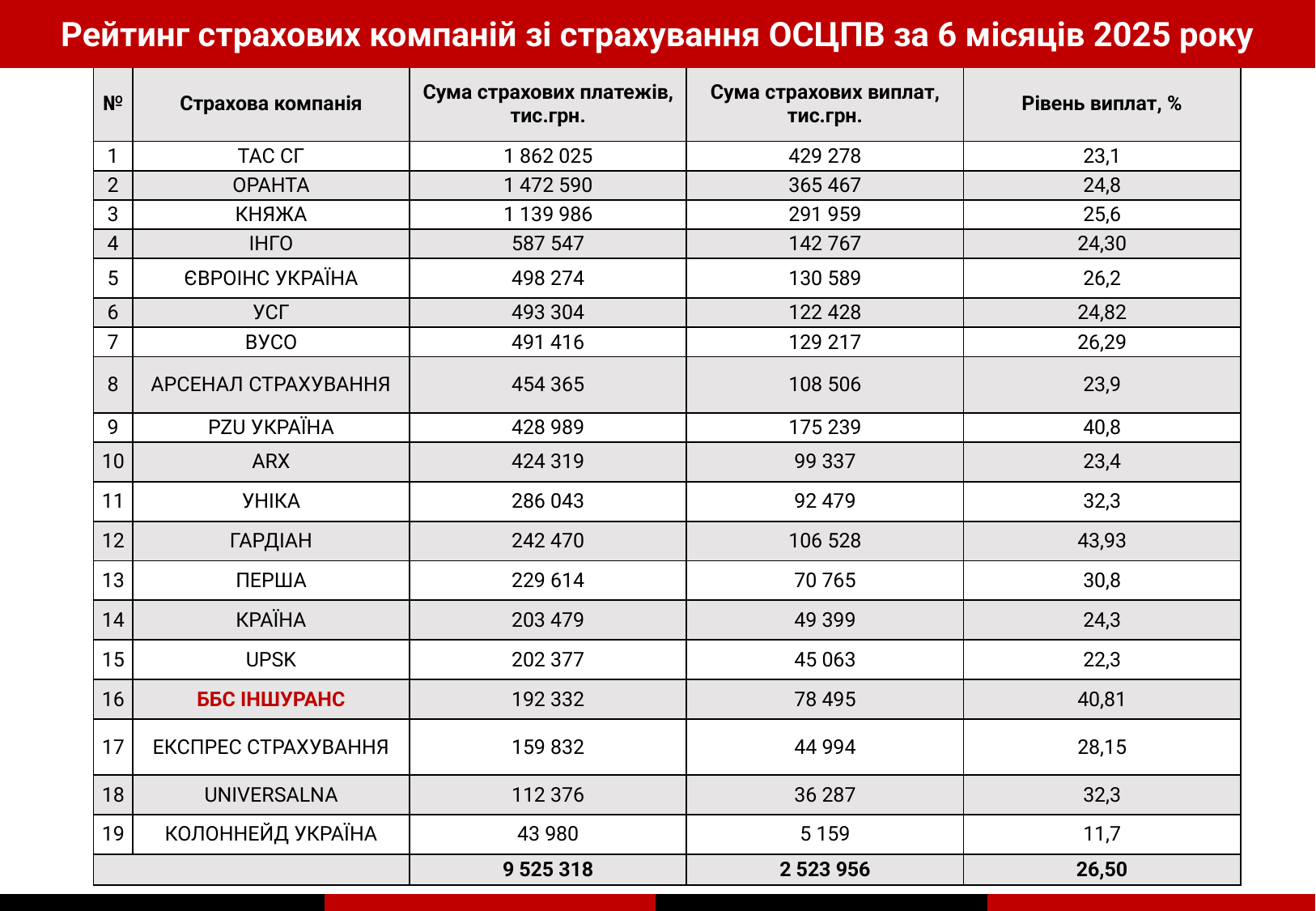

Рейтинг страхових компаній зі страхування ОСЦПВ за 6 місяців 2025 року
| № | Стра­хова­ компа­нія | Сума­ стра­хови­х пла­тежів, тис.грн. | Сума­ стра­хови­х випла­т, тис.грн. | Ріве­нь випла­т, % |
| --- | --- | --- | --- | --- |
| 1 | ТАС СГ | 1 862 025 | 429 278 | 23,1 |
| 2 | ОРАНТА | 1 472 590 | 365 467 | 24,8 |
| 3 | КНЯЖА | 1 139 986 | 291 959 | 25,6 |
| 4 | ІНГО | 587 547 | 142 767 | 24,30 |
| 5 | ЄВРОІНС УКРАЇНА | 498 274 | 130 589 | 26,2 |
| 6 | УСГ | 493 304 | 122 428 | 24,82 |
| 7 | ВУСО | 491 416 | 129 217 | 26,29 |
| 8 | АРСЕНАЛ СТРАХУВАННЯ | 454 365 | 108 506 | 23,9 |
| 9 | PZU УКРАЇНА | 428 989 | 175 239 | 40,8 |
| 10 | ARX | 424 319 | 99 337 | 23,4 |
| 11 | УНІКА | 286 043 | 92 479 | 32,3 |
| 12 | ГАРДІАН | 242 470 | 106 528 | 43,93 |
| 13 | ПЕРША | 229 614 | 70 765 | 30,8 |
| 14 | КРАЇНА | 203 479 | 49 399 | 24,3 |
| 15 | UPSK | 202 377 | 45 063 | 22,3 |
| 16 | ББС ІНШУРАНС | 192 332 | 78 495 | 40,81 |
| 17 | ЕКСПРЕС СТРАХУВАННЯ | 159 832 | 44 994 | 28,15 |
| 18 | UNIVERSALNA | 112 376 | 36 287 | 32,3 |
| 19 | КОЛОННЕЙД УКРАЇНА | 43 980 | 5 159 | 11,7 |
|  |  | 9 525 318 | 2 523 956 | 26,50 |